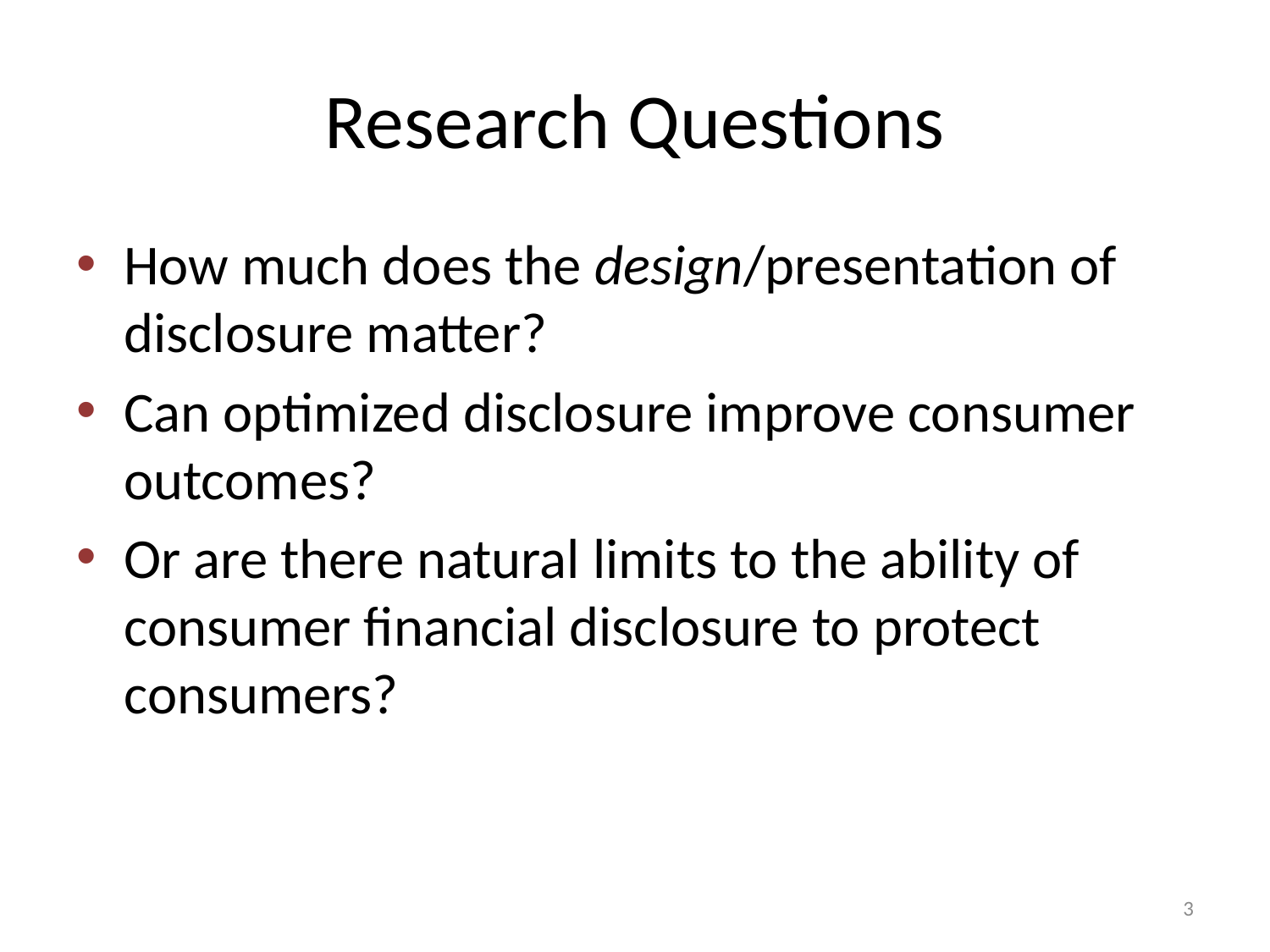

# Research Questions
How much does the design/presentation of disclosure matter?
Can optimized disclosure improve consumer outcomes?
Or are there natural limits to the ability of consumer financial disclosure to protect consumers?

3